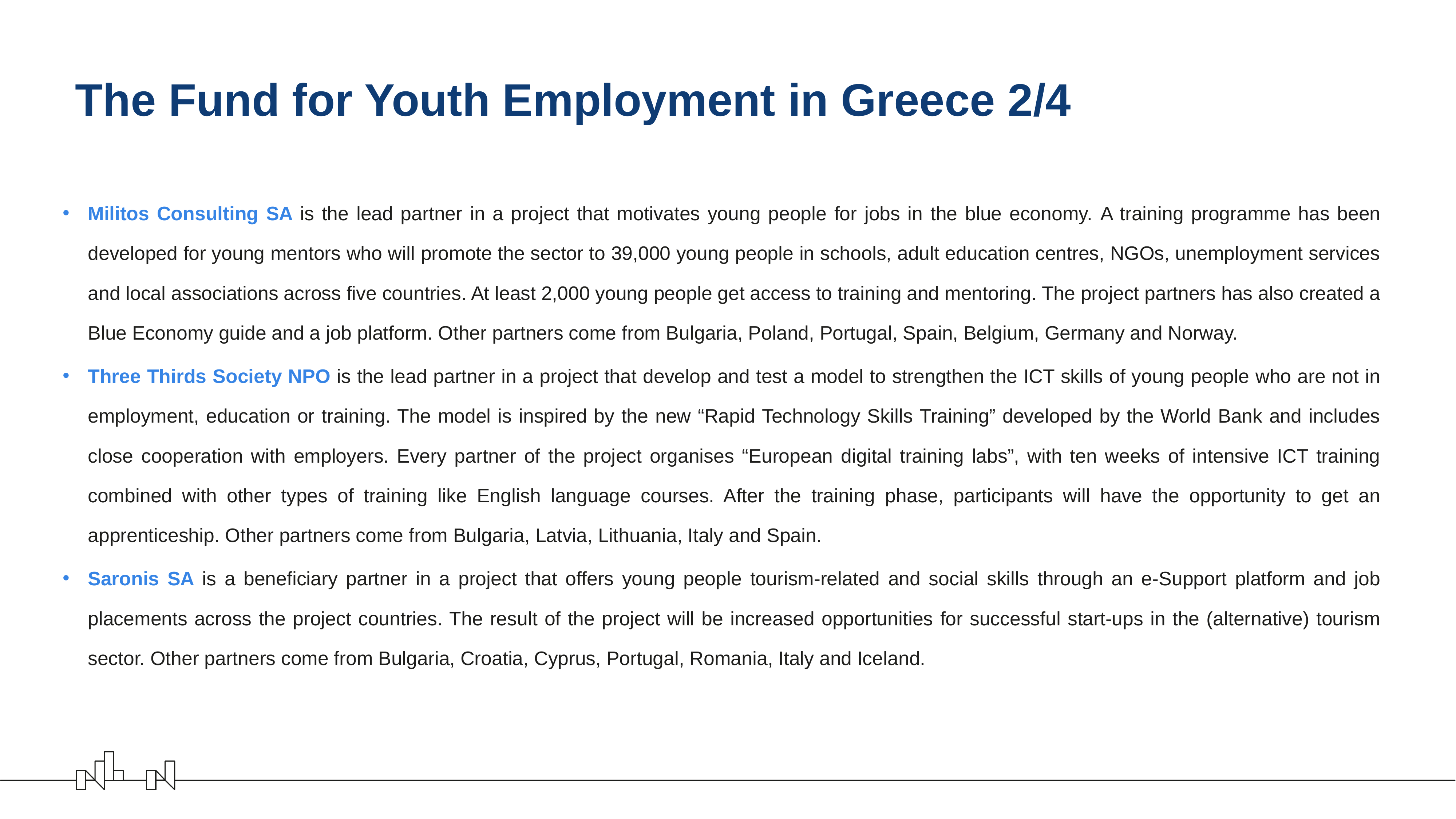

# The Fund for Youth Employment in Greece 2/4
Militos Consulting SA is the lead partner in a project that motivates young people for jobs in the blue economy. A training programme has been developed for young mentors who will promote the sector to 39,000 young people in schools, adult education centres, NGOs, unemployment services and local associations across five countries. At least 2,000 young people get access to training and mentoring. The project partners has also created a Blue Economy guide and a job platform. Other partners come from Bulgaria, Poland, Portugal, Spain, Belgium, Germany and Norway.
Three Thirds Society NPO is the lead partner in a project that develop and test a model to strengthen the ICT skills of young people who are not in employment, education or training. The model is inspired by the new “Rapid Technology Skills Training” developed by the World Bank and includes close cooperation with employers. Every partner of the project organises “European digital training labs”, with ten weeks of intensive ICT training combined with other types of training like English language courses. After the training phase, participants will have the opportunity to get an apprenticeship. Other partners come from Bulgaria, Latvia, Lithuania, Italy and Spain.
Saronis SA is a beneficiary partner in a project that offers young people tourism-related and social skills through an e-Support platform and job placements across the project countries. The result of the project will be increased opportunities for successful start-ups in the (alternative) tourism sector. Other partners come from Bulgaria, Croatia, Cyprus, Portugal, Romania, Italy and Iceland.